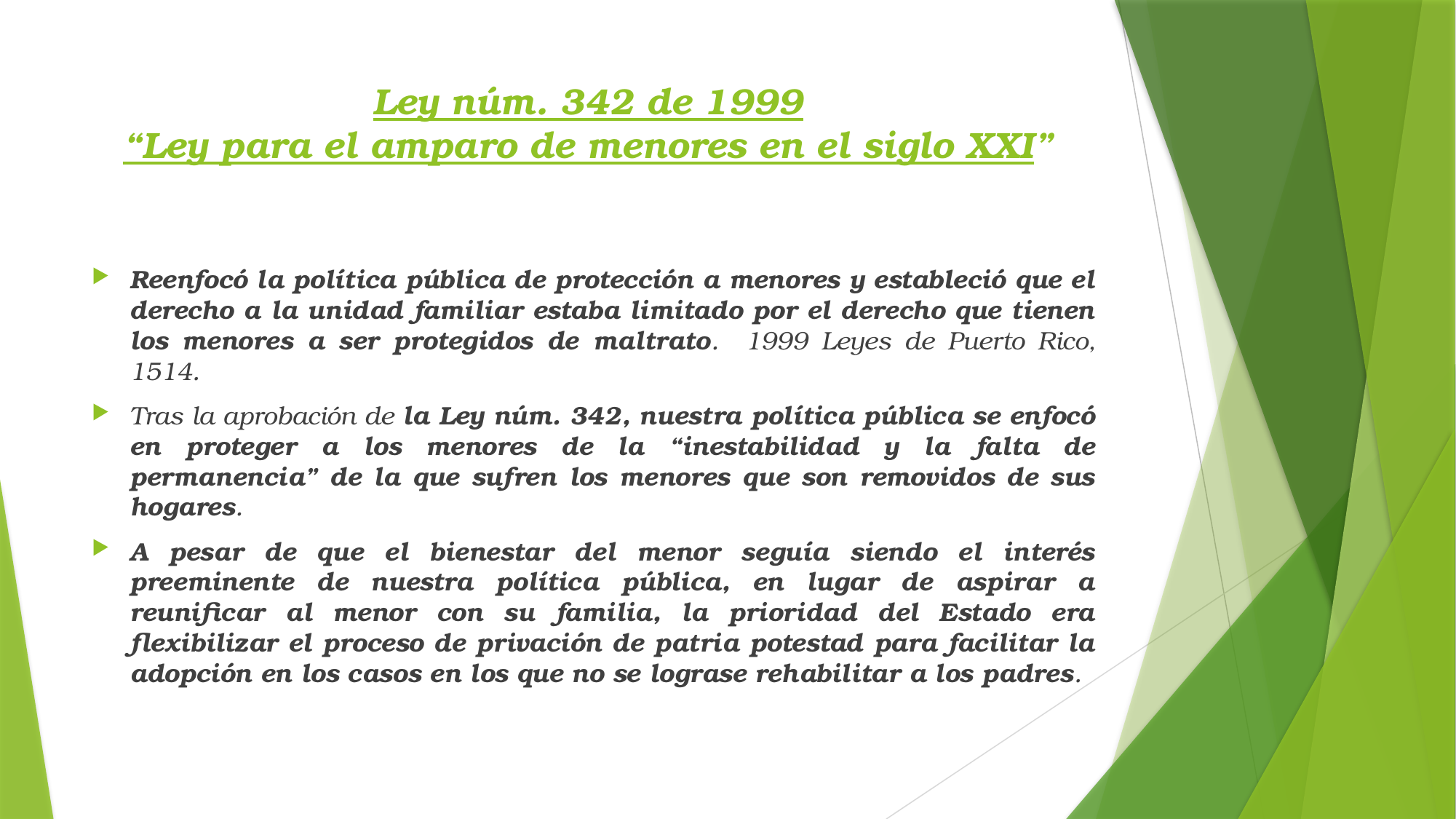

# Ley núm. 342 de 1999 “Ley para el amparo de menores en el siglo XXI”
Reenfocó la política pública de protección a menores y estableció que el derecho a la unidad familiar estaba limitado por el derecho que tienen los menores a ser protegidos de maltrato.  1999 Leyes de Puerto Rico, 1514.
Tras la aprobación de la Ley núm. 342, nuestra política pública se enfocó en proteger a los menores de la “inestabilidad y la falta de permanencia” de la que sufren los menores que son removidos de sus hogares.
A pesar de que el bienestar del menor seguía siendo el interés preeminente de nuestra política pública, en lugar de aspirar a reunificar al menor con su familia, la prioridad del Estado era flexibilizar el proceso de privación de patria potestad para facilitar la adopción en los casos en los que no se lograse rehabilitar a los padres.